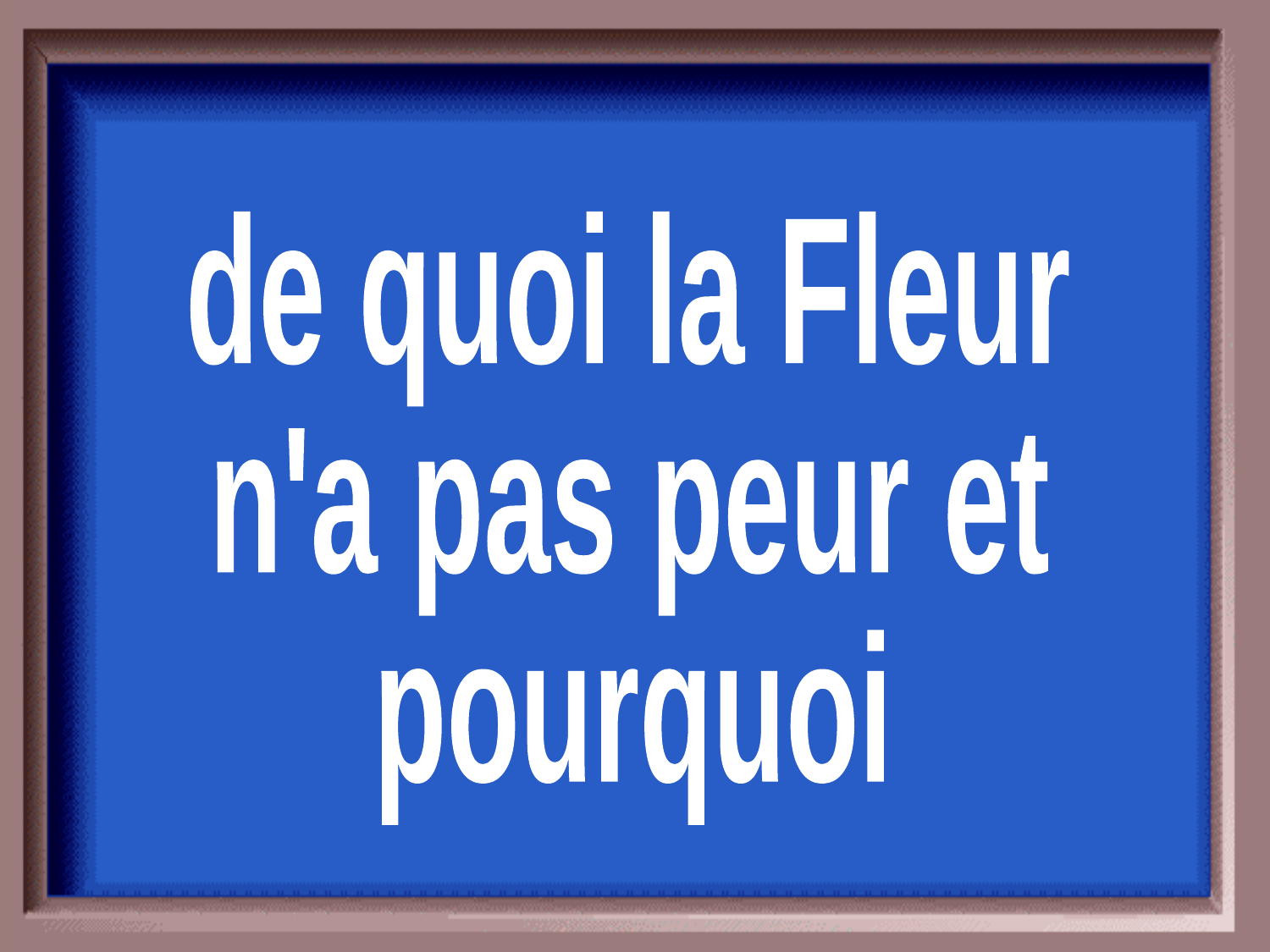

de quoi la Fleur
n'a pas peur et
pourquoi